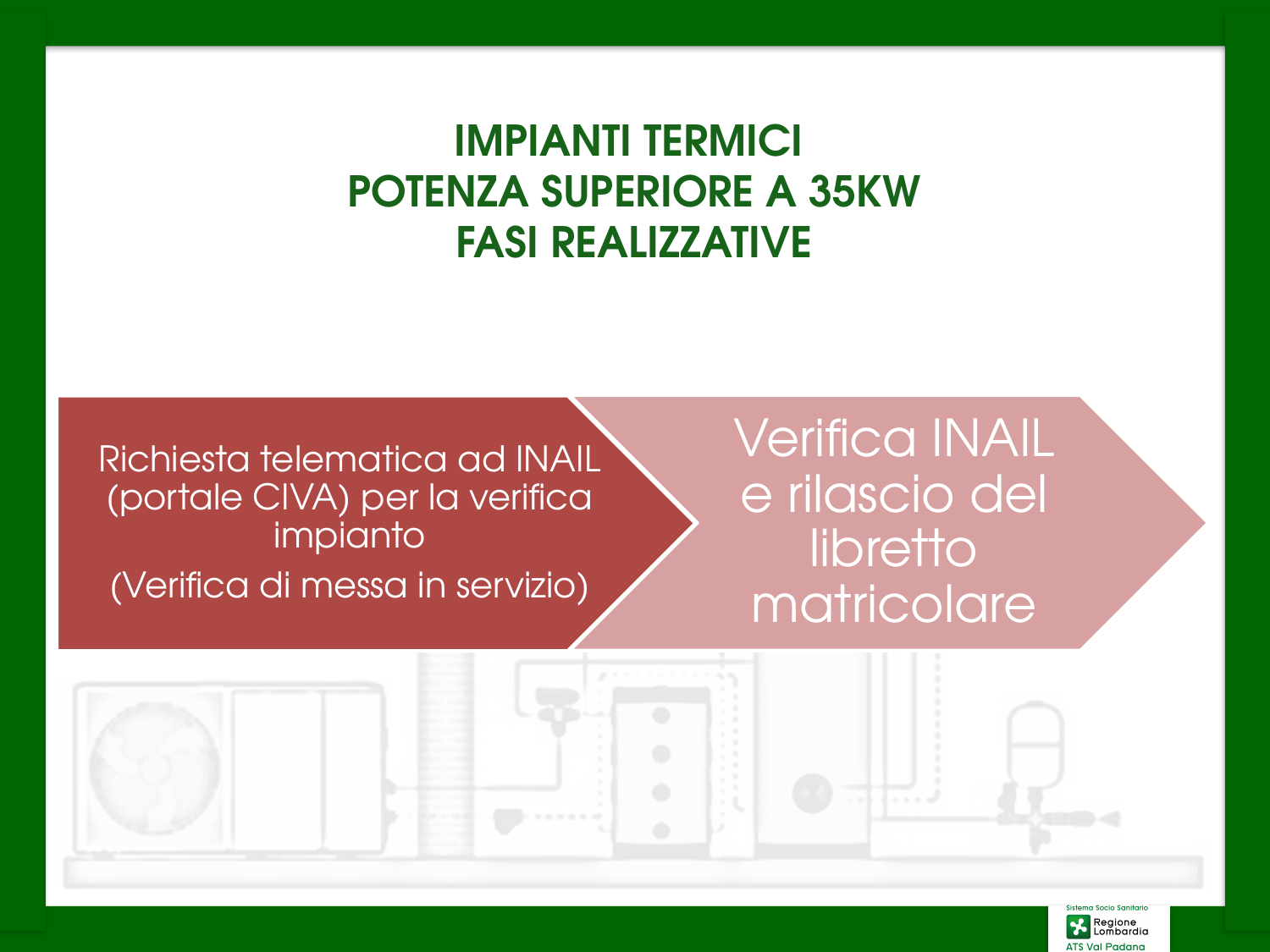

IMPIANTI TERMICI
POTENZA SUPERIORE A 35KW
FASI REALIZZATIVE
Richiesta telematica ad INAIL (portale CIVA) per la verifica impianto
(Verifica di messa in servizio)
Verifica INAIL e rilascio del libretto matricolare